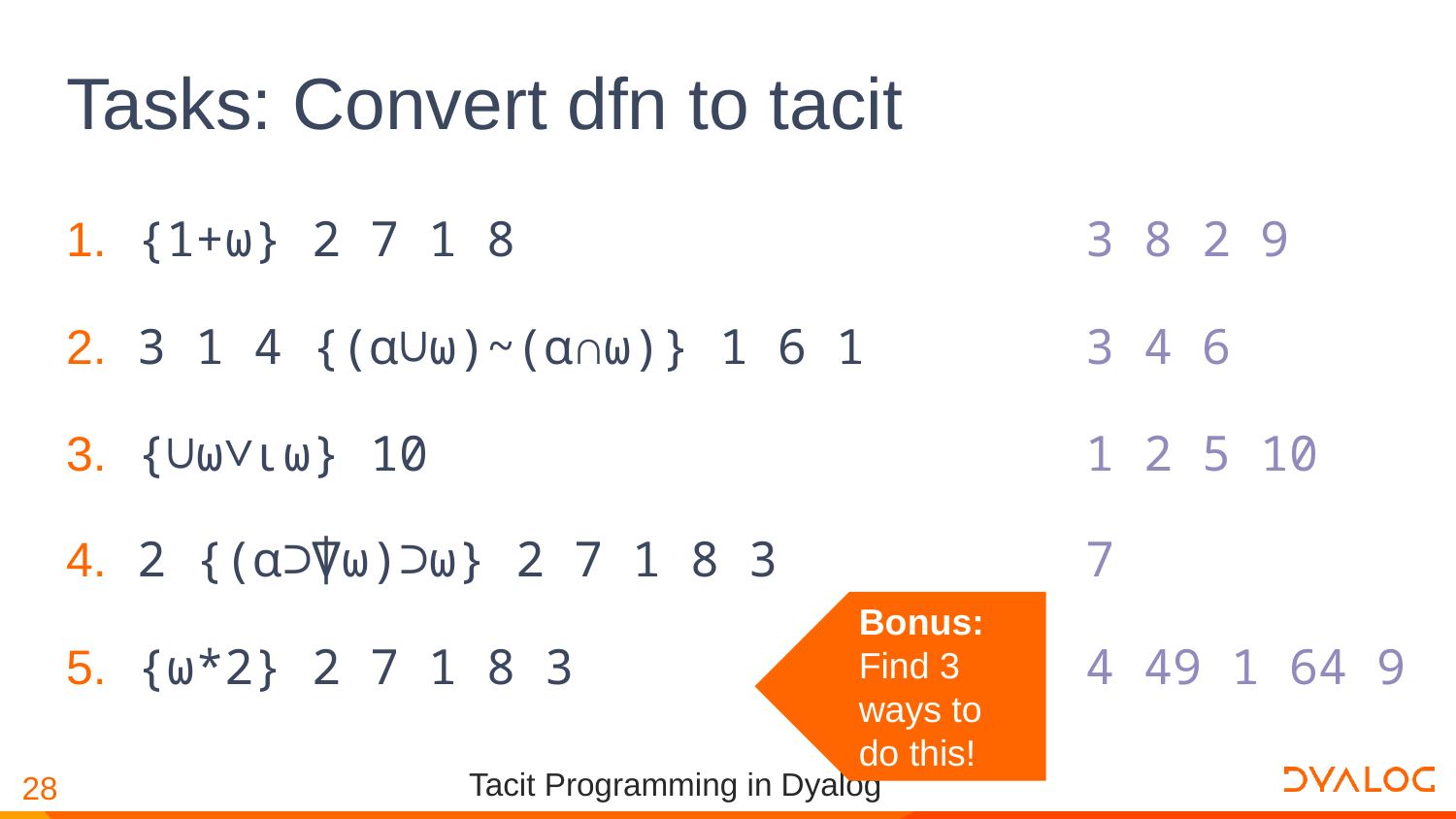

# Tasks: Convert dfn to tacit
 {1+⍵} 2 7 1 8
 3 1 4 {(⍺∪⍵)~(⍺∩⍵)} 1 6 1
 {∪⍵∨⍳⍵} 10
 2 {(⍺⊃⍒⍵)⊃⍵} 2 7 1 8 3
 {⍵*2} 2 7 1 8 3

3 8 2 9
3 4 6
1 2 5 10
7
4 49 1 64 9
Bonus: Find 3 ways to do this!